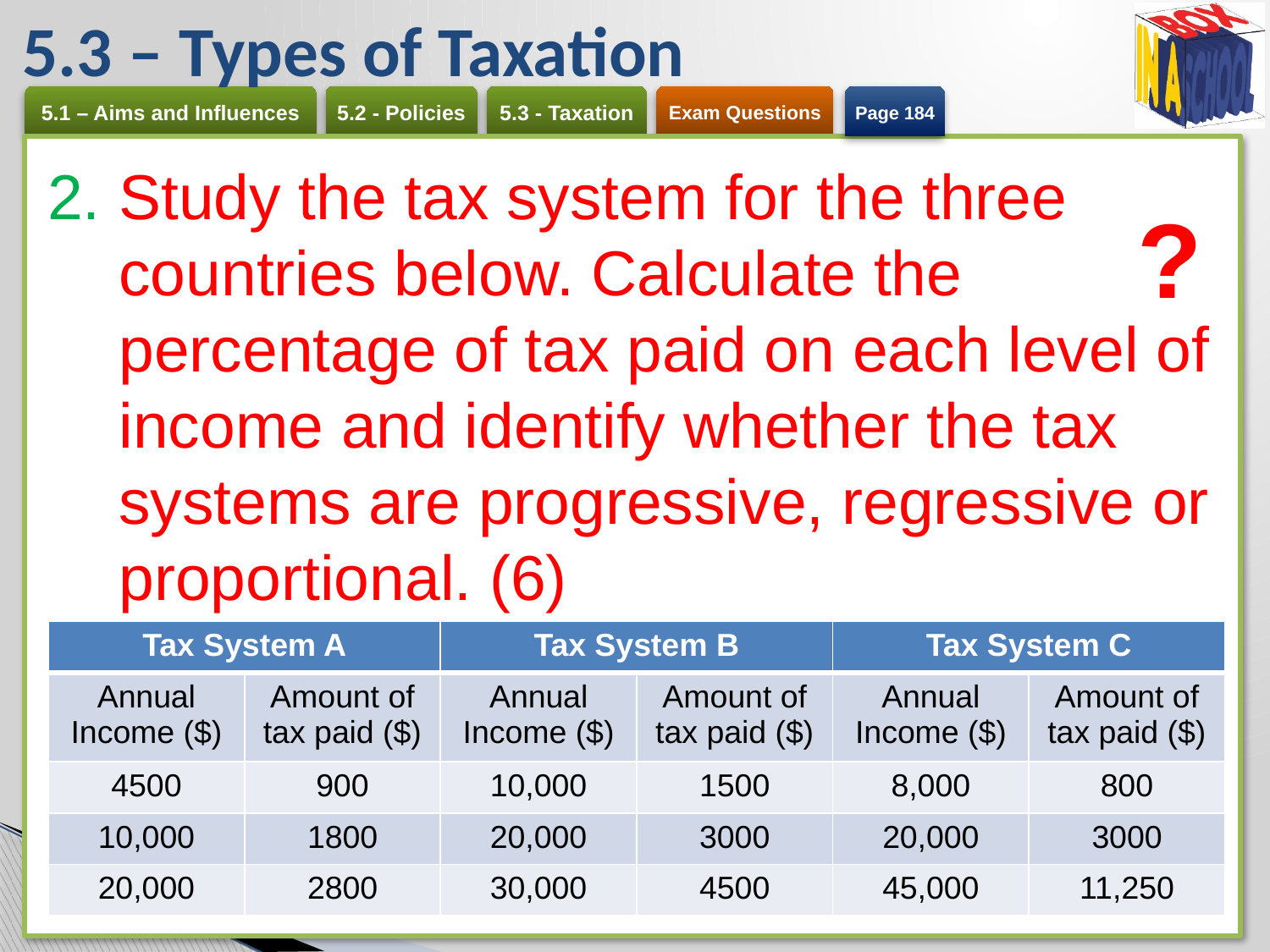

# 5.3 – Types of Taxation
Page 184
Study the tax system for the three countries below. Calculate the percentage of tax paid on each level of income and identify whether the tax systems are progressive, regressive or proportional. (6)
?
| Tax System A |  | Tax System B |  | Tax System C |  |
| --- | --- | --- | --- | --- | --- |
| Annual Income ($) | Amount of tax paid ($) | Annual Income ($) | Amount of tax paid ($) | Annual Income ($) | Amount of tax paid ($) |
| 4500 | 900 | 10,000 | 1500 | 8,000 | 800 |
| 10,000 | 1800 | 20,000 | 3000 | 20,000 | 3000 |
| 20,000 | 2800 | 30,000 | 4500 | 45,000 | 11,250 |